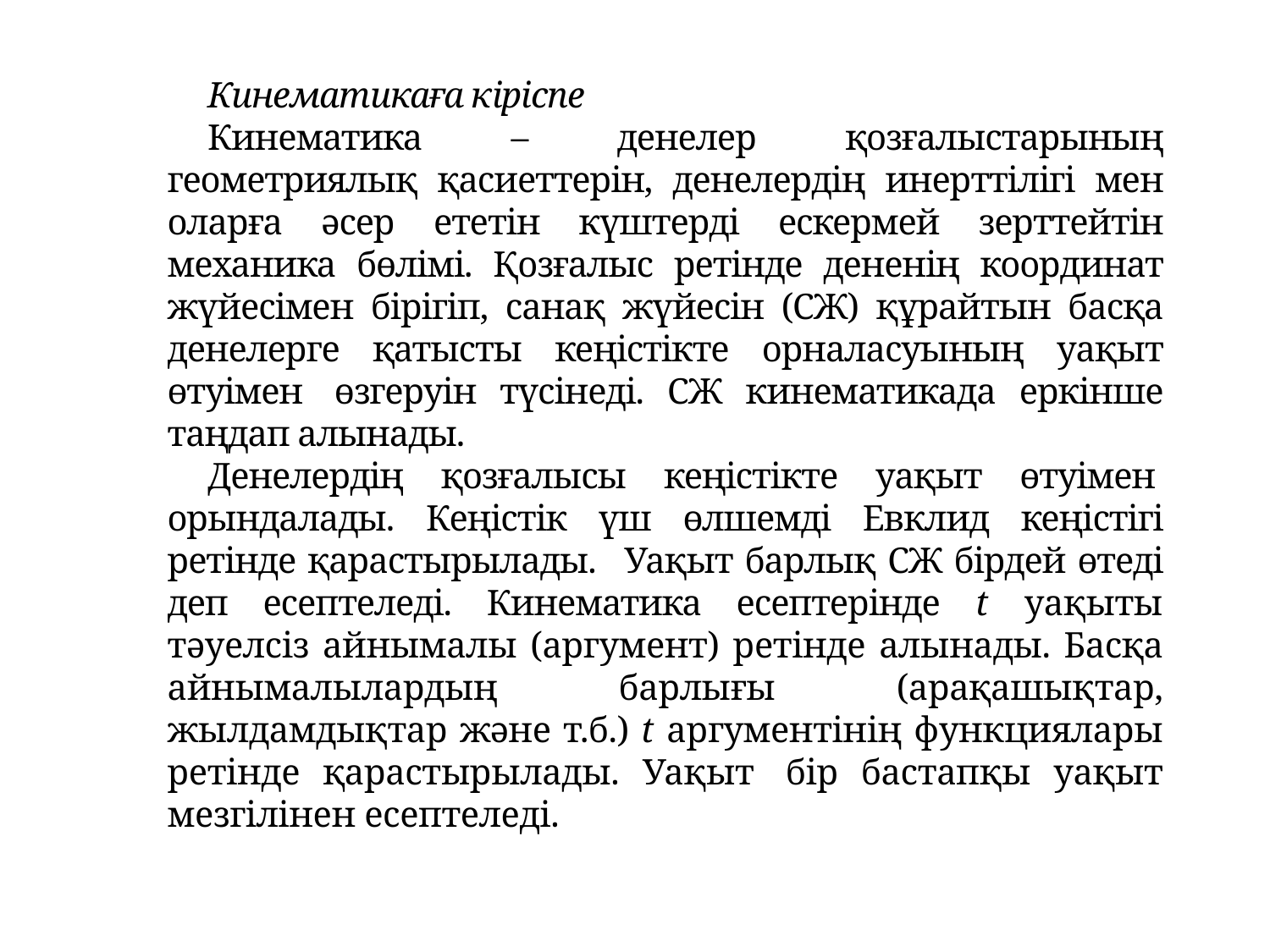

Кинематикаға кіріспе
Кинематика – денелер қозғалыстарының геометриялық қасиеттерін, денелердің инерттілігі мен оларға әсер ететін күштерді ескермей зерттейтін механика бөлімі. Қозғалыс ретінде дененің координат жүйесімен бірігіп, санақ жүйесін (СЖ) құрайтын басқа денелерге қатысты кеңістікте орналасуының уақыт өтуімен  өзгеруін түсінеді. СЖ кинематикада еркінше таңдап алынады.
Денелердің қозғалысы кеңістікте уақыт өтуімен  орындалады. Кеңістік үш өлшемді Евклид кеңістігі ретінде қарастырылады.   Уақыт барлық СЖ бірдей өтеді деп есептеледі. Кинематика есептерінде t уақыты тәуелсіз айнымалы (аргумент) ретінде алынады. Басқа айнымалылардың барлығы (арақашықтар, жылдамдықтар және т.б.) t аргументінің функциялары ретінде қарастырылады. Уақыт  бір бастапқы уақыт мезгілінен есептеледі.